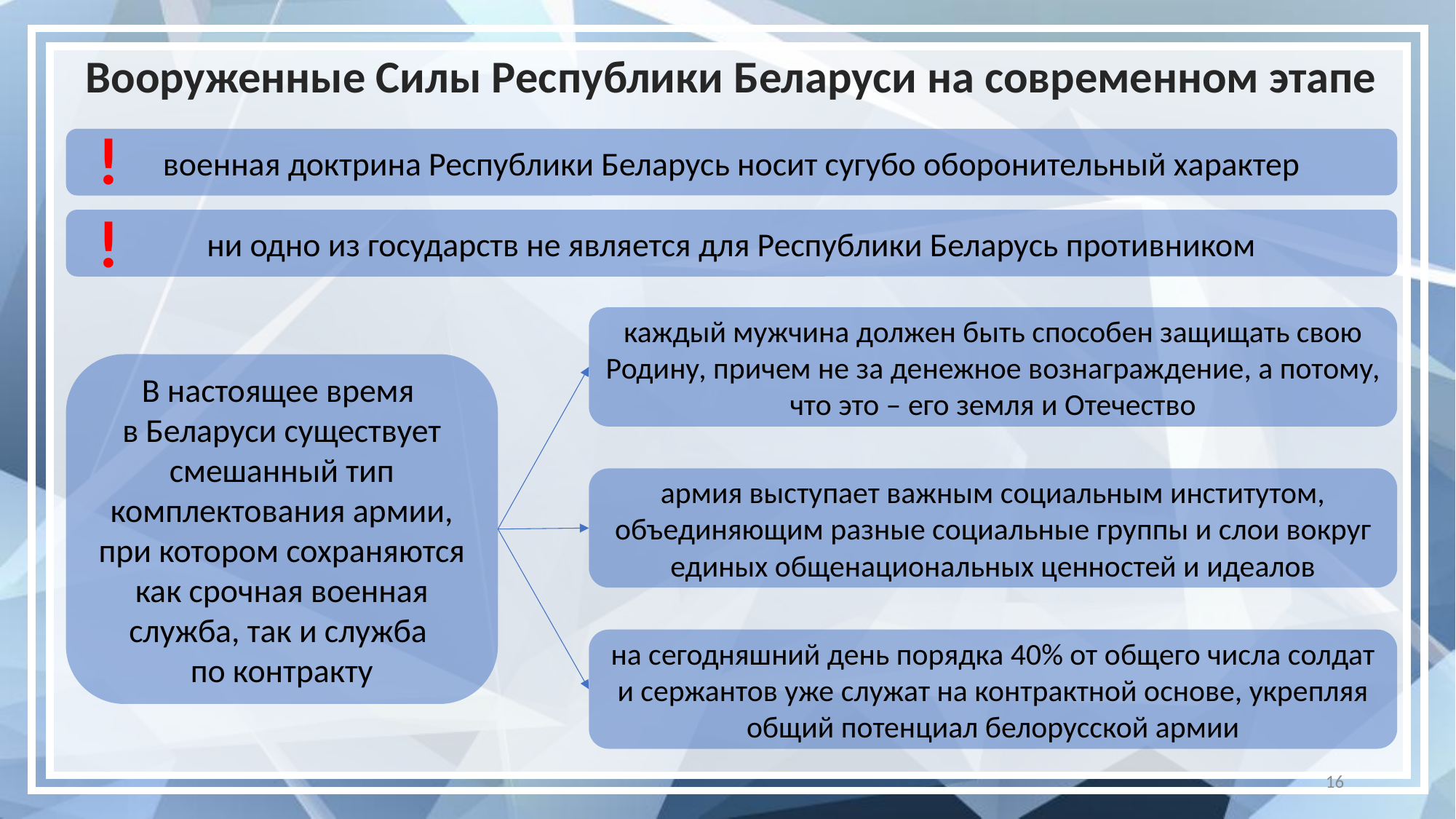

# Вооруженные Силы Республики Беларуси на современном этапе
!
военная доктрина Республики Беларусь носит сугубо оборонительный характер
!
ни одно из государств не является для Республики Беларусь противником
каждый мужчина должен быть способен защищать свою Родину, причем не за денежное вознаграждение, а потому, что это – его земля и Отечество
В настоящее время
в Беларуси существует смешанный тип комплектования армии, при котором сохраняются как срочная военная служба, так и служба
по контракту
армия выступает важным социальным институтом, объединяющим разные социальные группы и слои вокруг единых общенациональных ценностей и идеалов
на сегодняшний день порядка 40% от общего числа солдат и сержантов уже служат на контрактной основе, укрепляя общий потенциал белорусской армии
16